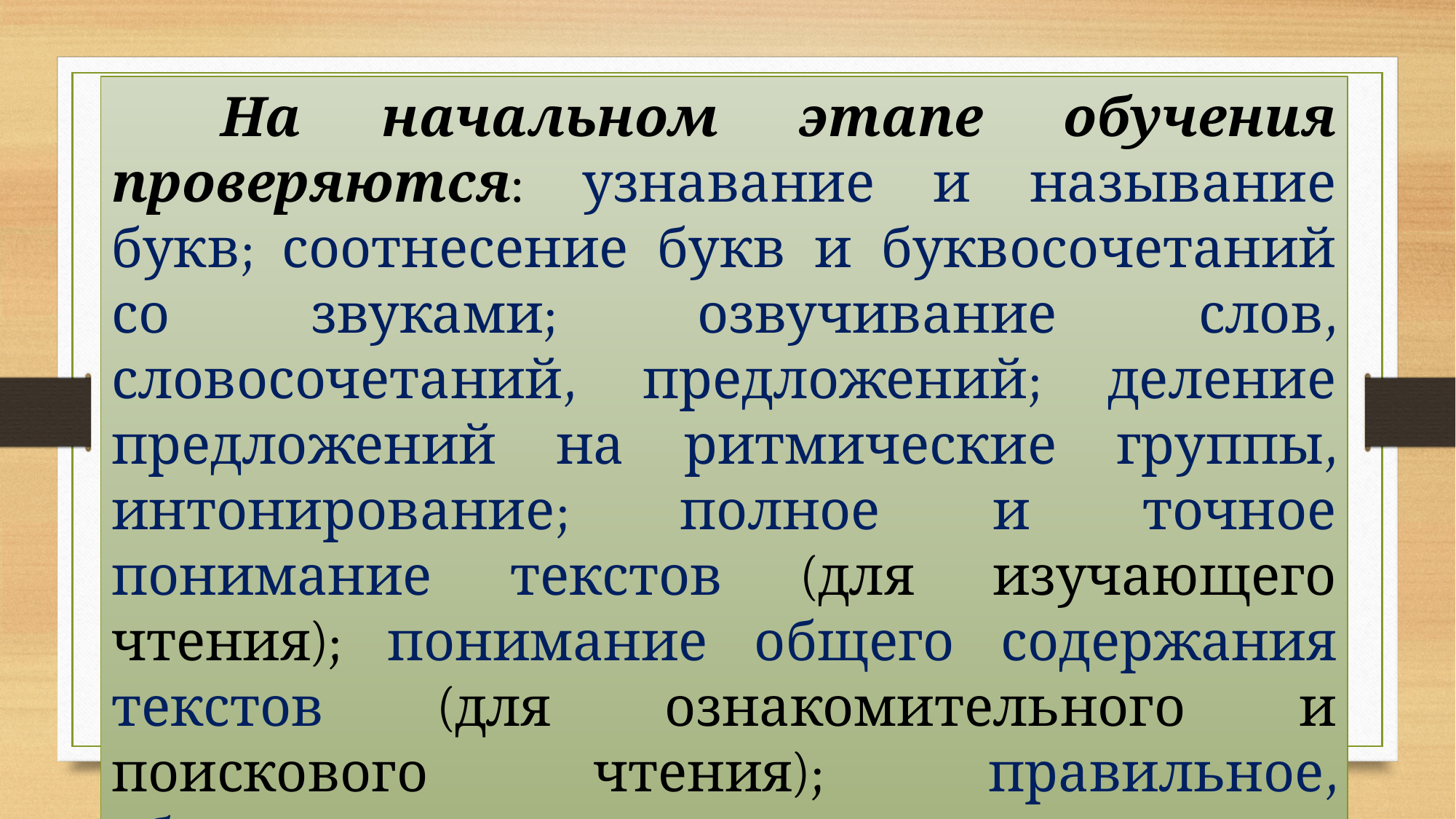

На начальном этапе обучения проверяются: узнавание и называние букв; соотнесение букв и буквосочетаний со звуками; озвучивание слов, словосочетаний, предложений; деление предложений на ритмические группы, интонирование; полное и точное понимание текстов (для изучающего чтения); понимание общего содержания текстов (для ознакомительного и поискового чтения); правильное, обращенное чтение вслух.